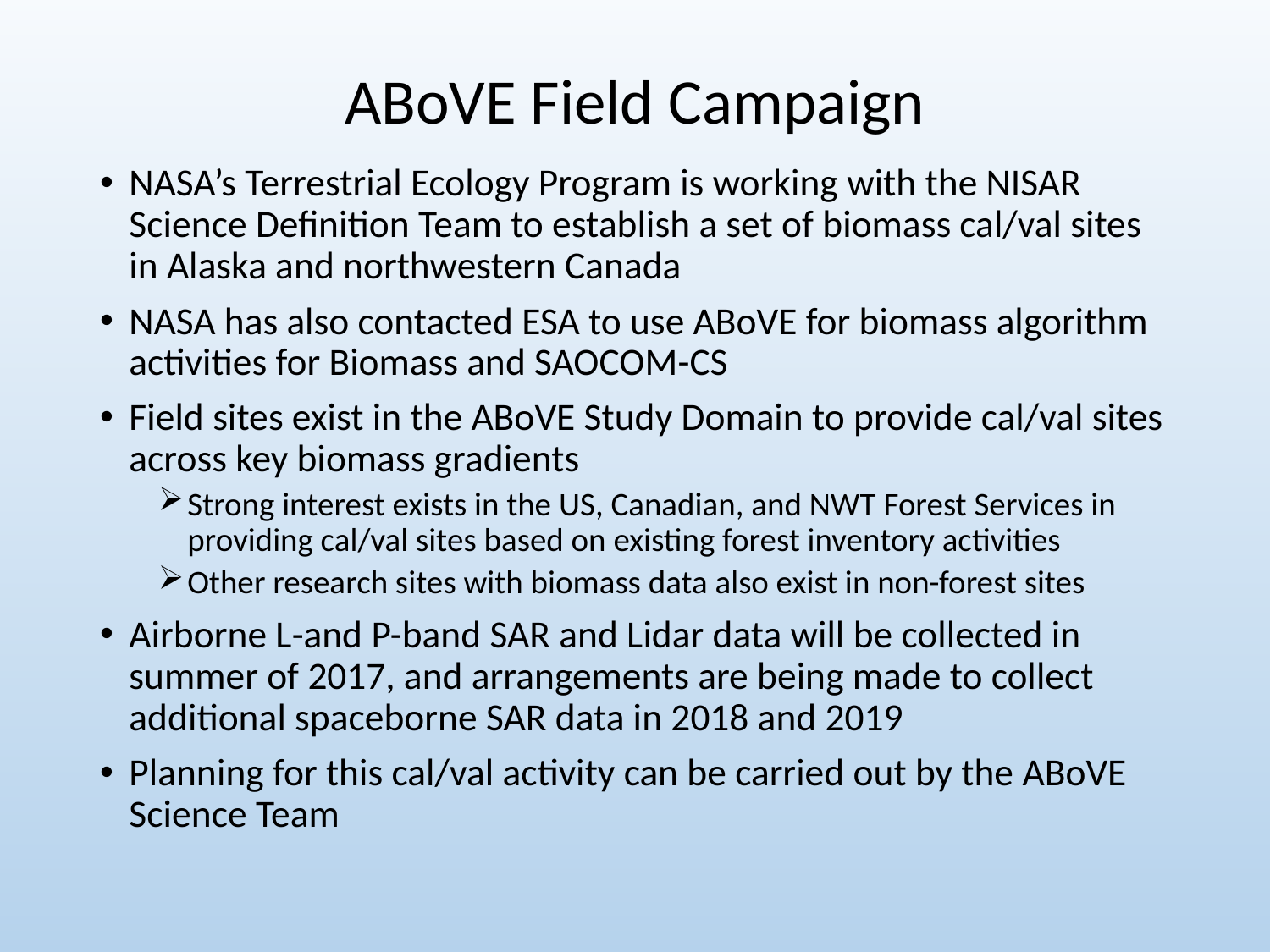

# ABoVE Field Campaign
NASA’s Terrestrial Ecology Program is working with the NISAR Science Definition Team to establish a set of biomass cal/val sites in Alaska and northwestern Canada
NASA has also contacted ESA to use ABoVE for biomass algorithm activities for Biomass and SAOCOM-CS
Field sites exist in the ABoVE Study Domain to provide cal/val sites across key biomass gradients
Strong interest exists in the US, Canadian, and NWT Forest Services in providing cal/val sites based on existing forest inventory activities
Other research sites with biomass data also exist in non-forest sites
Airborne L-and P-band SAR and Lidar data will be collected in summer of 2017, and arrangements are being made to collect additional spaceborne SAR data in 2018 and 2019
Planning for this cal/val activity can be carried out by the ABoVE Science Team